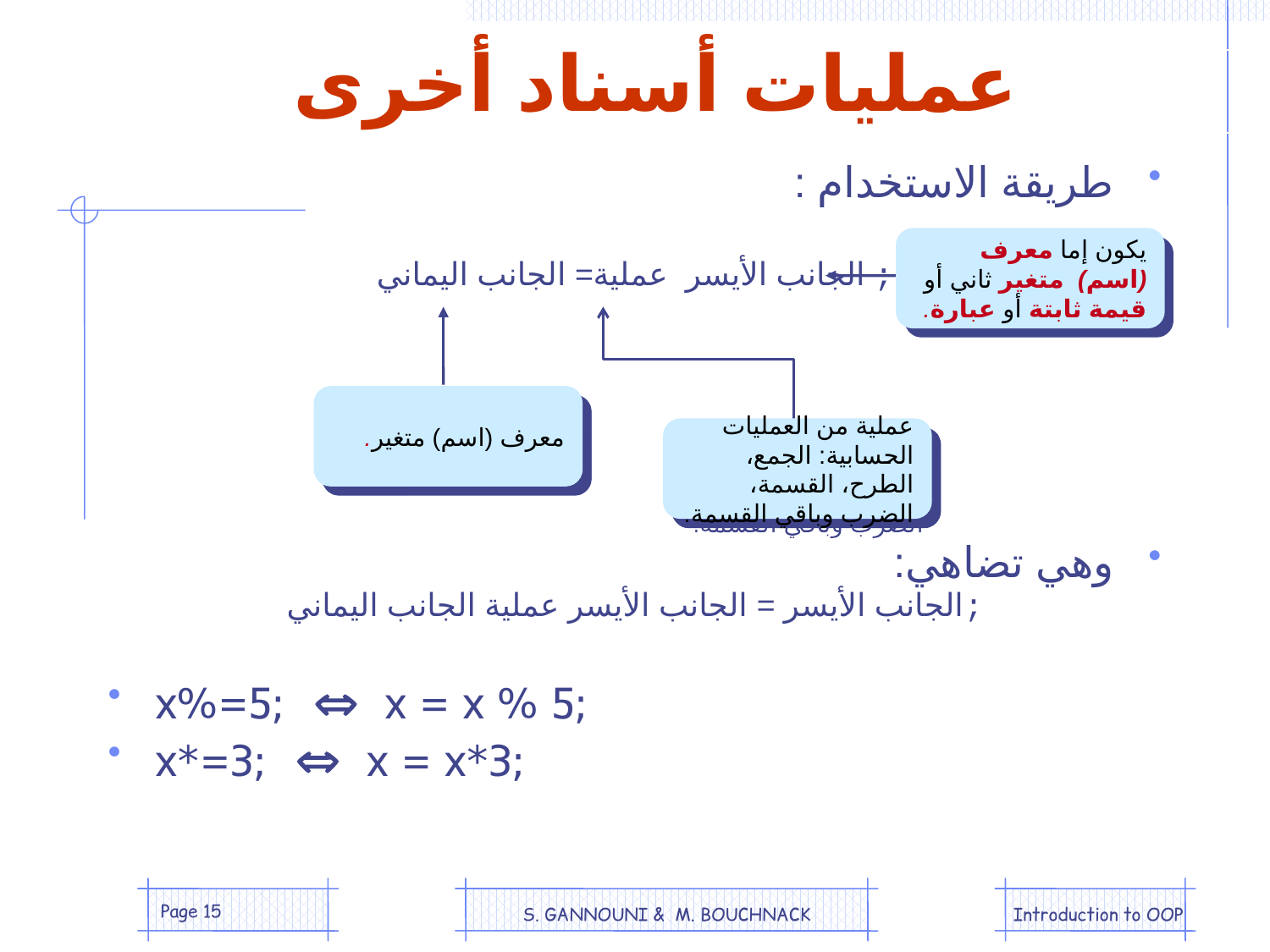

# عمليات أسناد أخرى
طريقة الاستخدام :

الجانب الأيسر  عملية= الجانب اليماني ;

وهي تضاهي:
الجانب الأيسر = الجانب الأيسر عملية الجانب اليماني;

x%=5;  ⇔  x = x % 5;
x*=3;  ⇔  x = x*3;

يكون إما معرف (اسم)  متغير ثاني أو قيمة ثابتة أو عبارة.

معرف (اسم) متغير.
عملية من العمليات الحسابية: الجمع، الطرح، القسمة، الضرب وباقي القسمة.
Page 15
S. GANNOUNI &  M. BOUCHNACK
Introduction to OOP